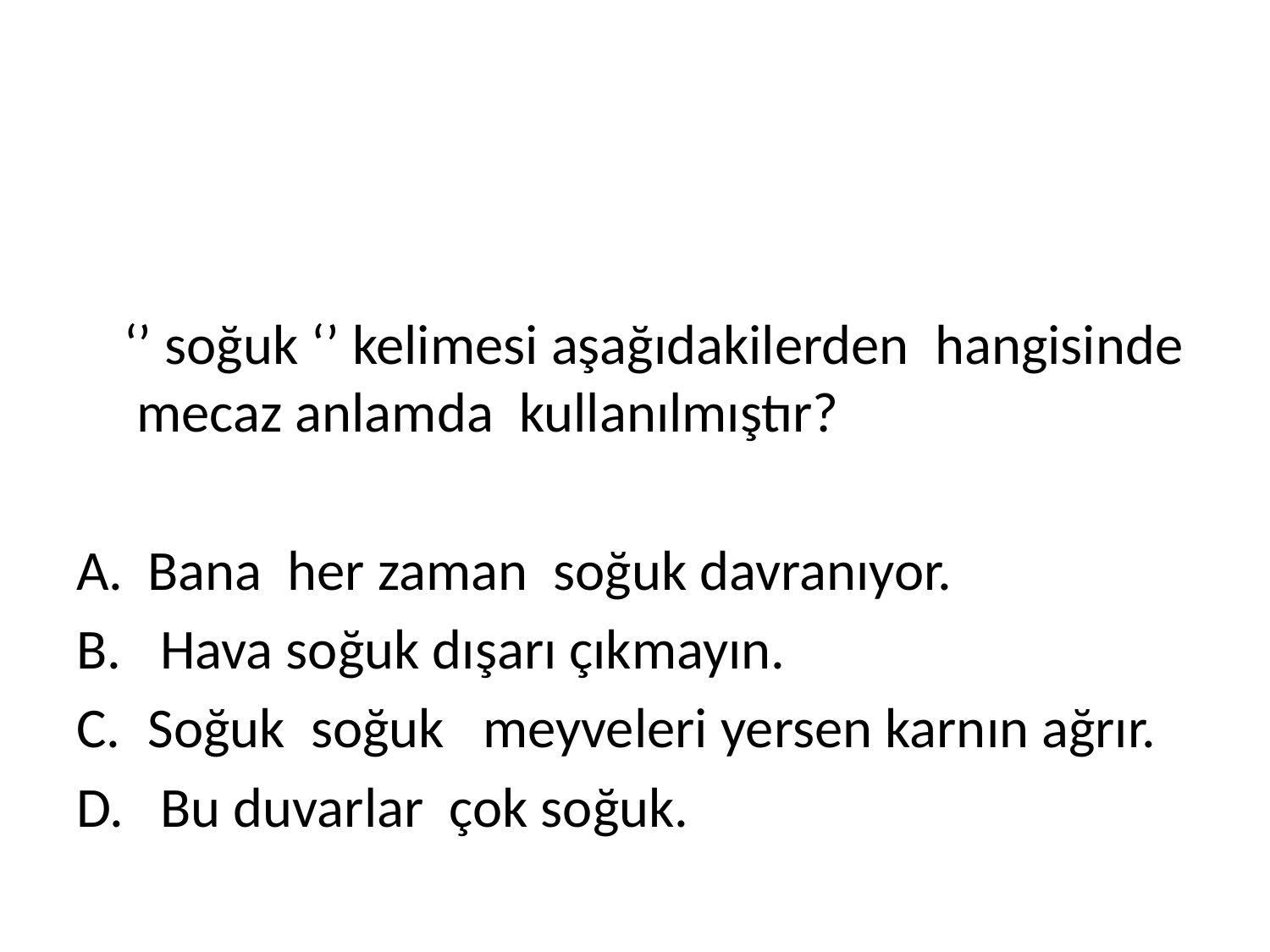

#

	‘’ soğuk ‘’ kelimesi aşağıdakilerden  hangisinde  mecaz anlamda  kullanılmıştır?

Bana  her zaman  soğuk davranıyor.
 Hava soğuk dışarı çıkmayın.
Soğuk  soğuk   meyveleri yersen karnın ağrır.
 Bu duvarlar  çok soğuk.